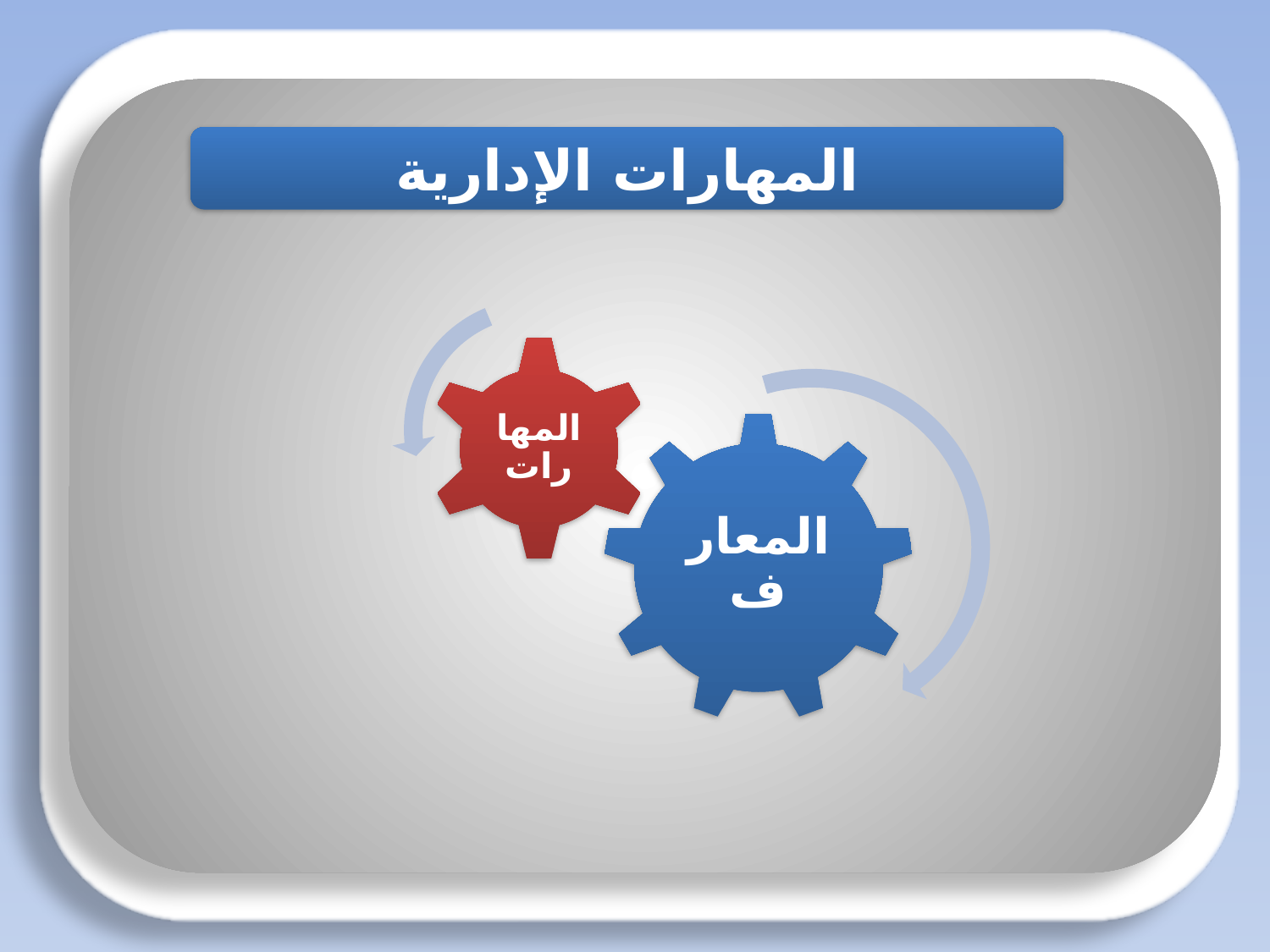

المهارات الإدارية
المعارف
المهارات
#

اعداد / أ. غادة الرشيد